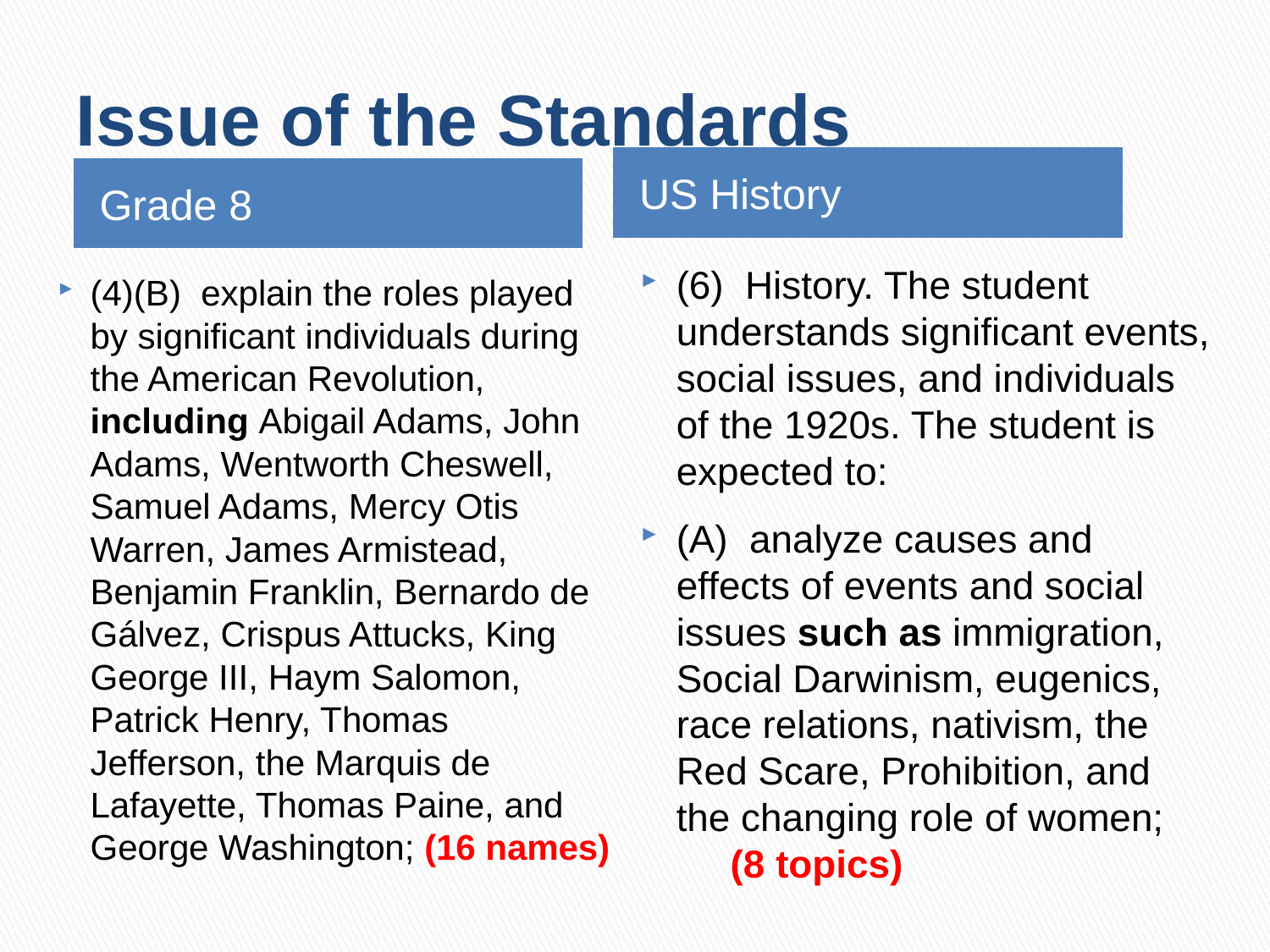

# Issue of the Standards
US History
Grade 8
(6)  History. The student understands significant events, social issues, and individuals of the 1920s. The student is expected to:

(A)  analyze causes and effects of events and social issues such as immigration, Social Darwinism, eugenics, race relations, nativism, the Red Scare, Prohibition, and the changing role of women;          (8 topics)
(4)(B)  explain the roles played by significant individuals during the American Revolution, including Abigail Adams, John Adams, Wentworth Cheswell, Samuel Adams, Mercy Otis Warren, James Armistead, Benjamin Franklin, Bernardo de Gálvez, Crispus Attucks, King George III, Haym Salomon, Patrick Henry, Thomas Jefferson, the Marquis de Lafayette, Thomas Paine, and George Washington; (16 names)